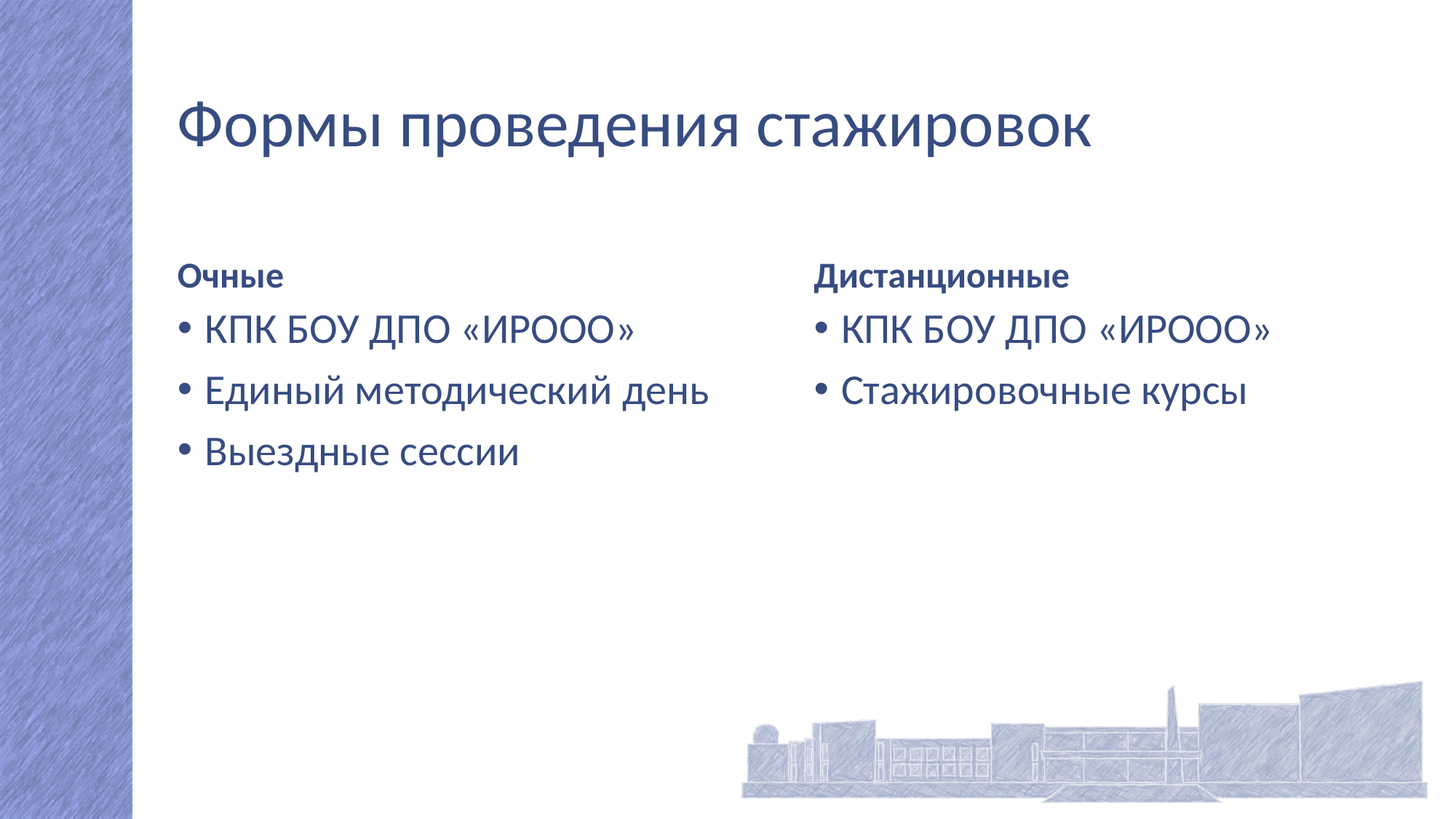

# Формы проведения стажировок
Очные
Дистанционные
КПК БОУ ДПО «ИРООО»
Единый методический день
Выездные сессии
КПК БОУ ДПО «ИРООО»
Стажировочные курсы